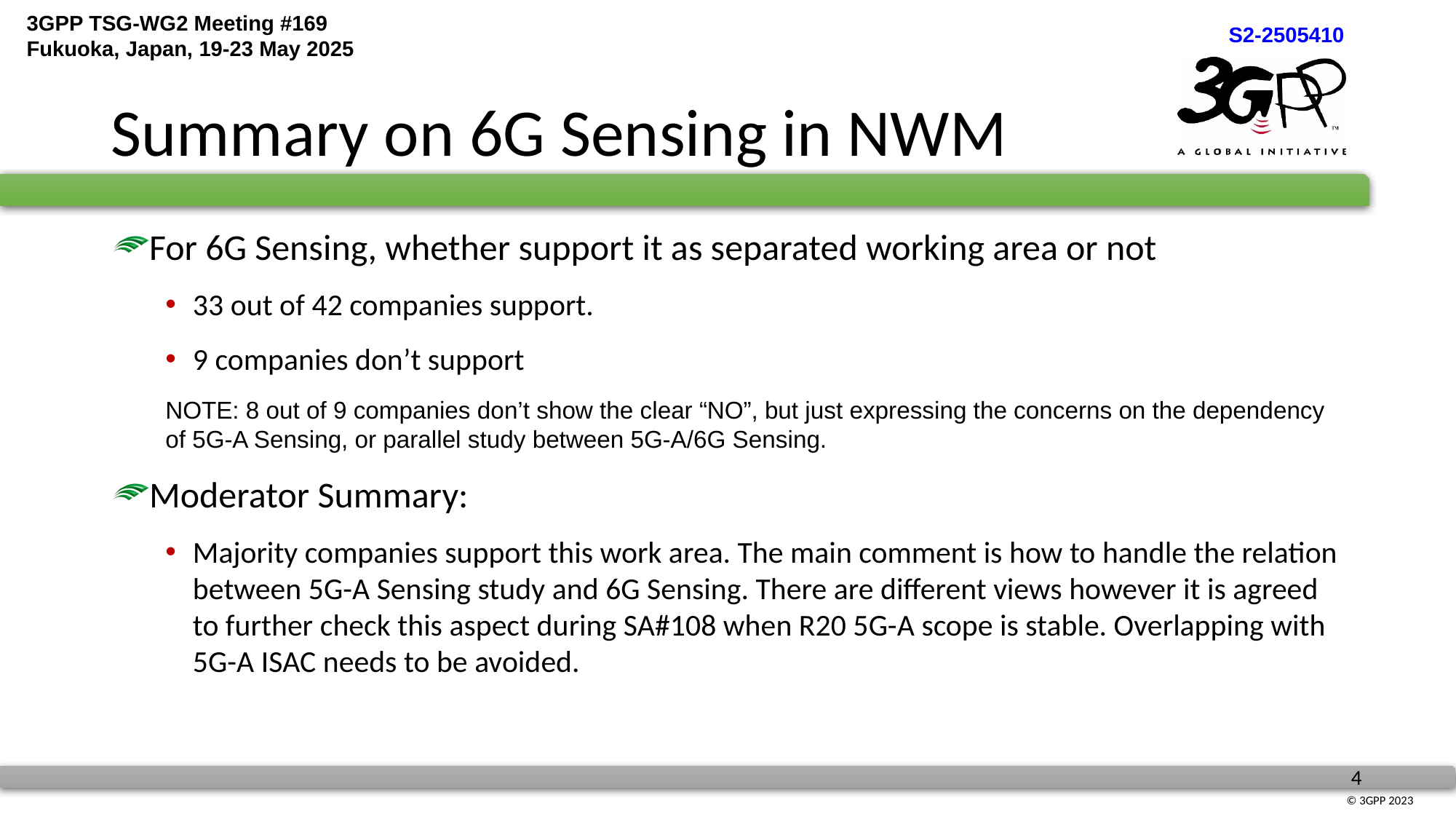

# Summary on 6G Sensing in NWM
For 6G Sensing, whether support it as separated working area or not
33 out of 42 companies support.
9 companies don’t support
NOTE: 8 out of 9 companies don’t show the clear “NO”, but just expressing the concerns on the dependency of 5G-A Sensing, or parallel study between 5G-A/6G Sensing.
Moderator Summary:
Majority companies support this work area. The main comment is how to handle the relation between 5G-A Sensing study and 6G Sensing. There are different views however it is agreed to further check this aspect during SA#108 when R20 5G-A scope is stable. Overlapping with 5G-A ISAC needs to be avoided.